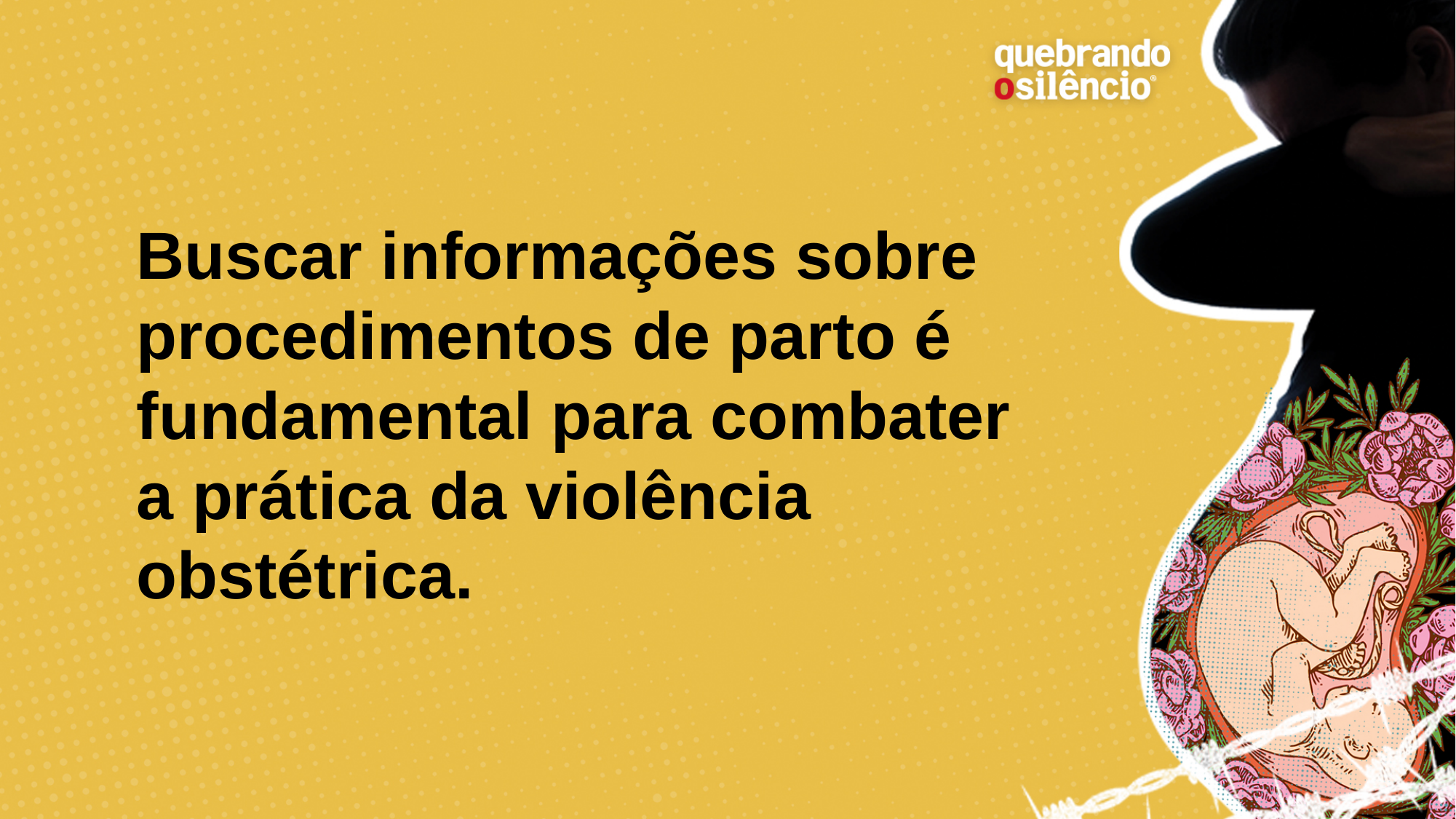

# Buscar informações sobre procedimentos de parto é fundamental para combater a prática da violência obstétrica.